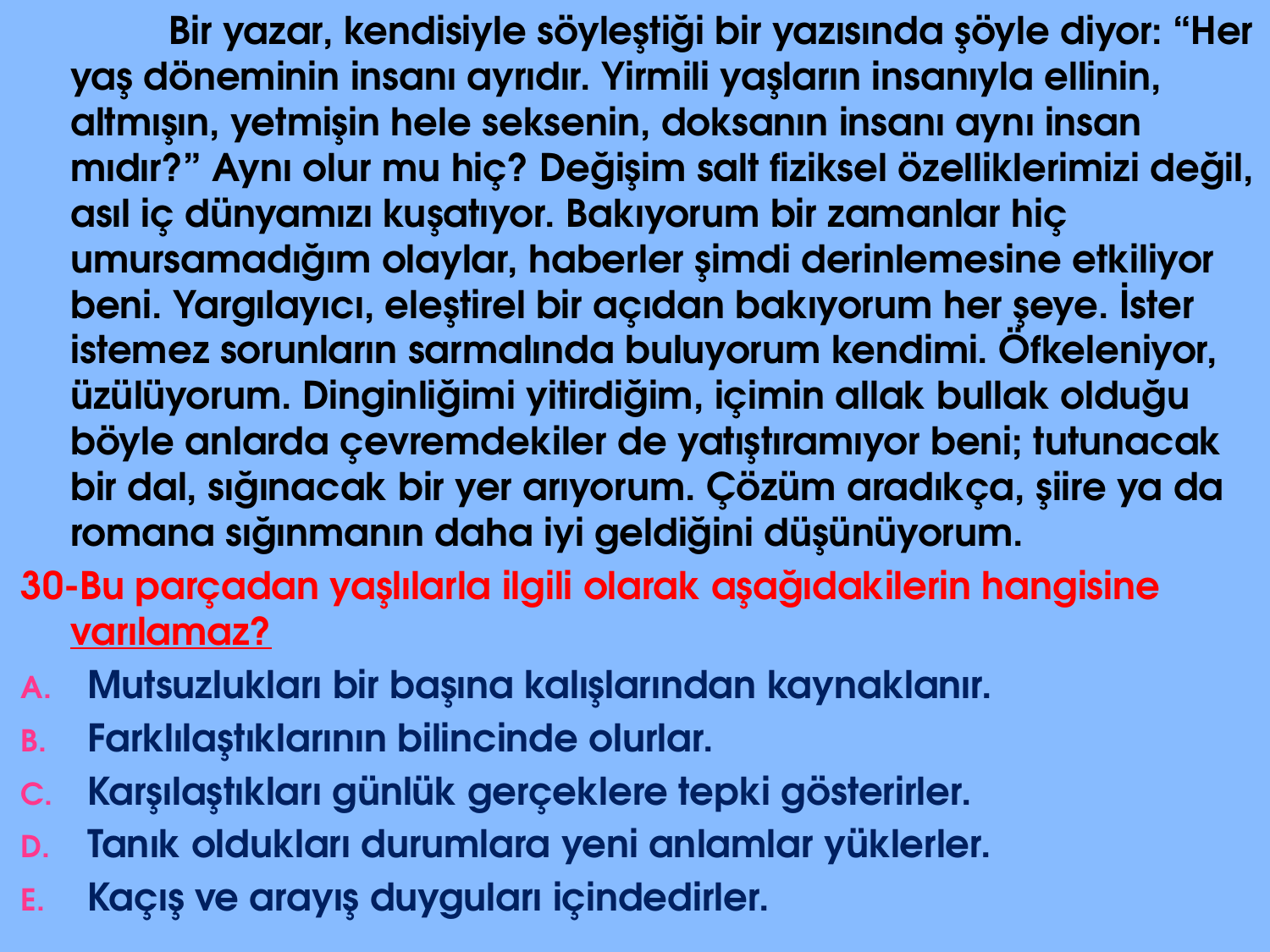

Bir yazar, kendisiyle söyleştiği bir yazısında şöyle diyor: “Her yaş döneminin insanı ayrıdır. Yirmili yaşların insanıyla ellinin, altmışın, yetmişin hele seksenin, doksanın insanı aynı insan mıdır?” Aynı olur mu hiç? Değişim salt fiziksel özelliklerimizi değil, asıl iç dünyamızı kuşatıyor. Bakıyorum bir zamanlar hiç umursamadığım olaylar, haberler şimdi derinlemesine etkiliyor beni. Yargılayıcı, eleştirel bir açıdan bakıyorum her şeye. İster istemez sorunların sarmalında buluyorum kendimi. Öfkeleniyor, üzülüyorum. Dinginliğimi yitirdiğim, içimin allak bullak olduğu böyle anlarda çevremdekiler de yatıştıramıyor beni; tutunacak bir dal, sığınacak bir yer arıyorum. Çözüm aradıkça, şiire ya da romana sığınmanın daha iyi geldiğini düşünüyorum.
30-Bu parçadan yaşlılarla ilgili olarak aşağıdakilerin hangisine varılamaz?
Mutsuzlukları bir başına kalışlarından kaynaklanır.
Farklılaştıklarının bilincinde olurlar.
Karşılaştıkları günlük gerçeklere tepki gösterirler.
Tanık oldukları durumlara yeni anlamlar yüklerler.
Kaçış ve arayış duyguları içindedirler.